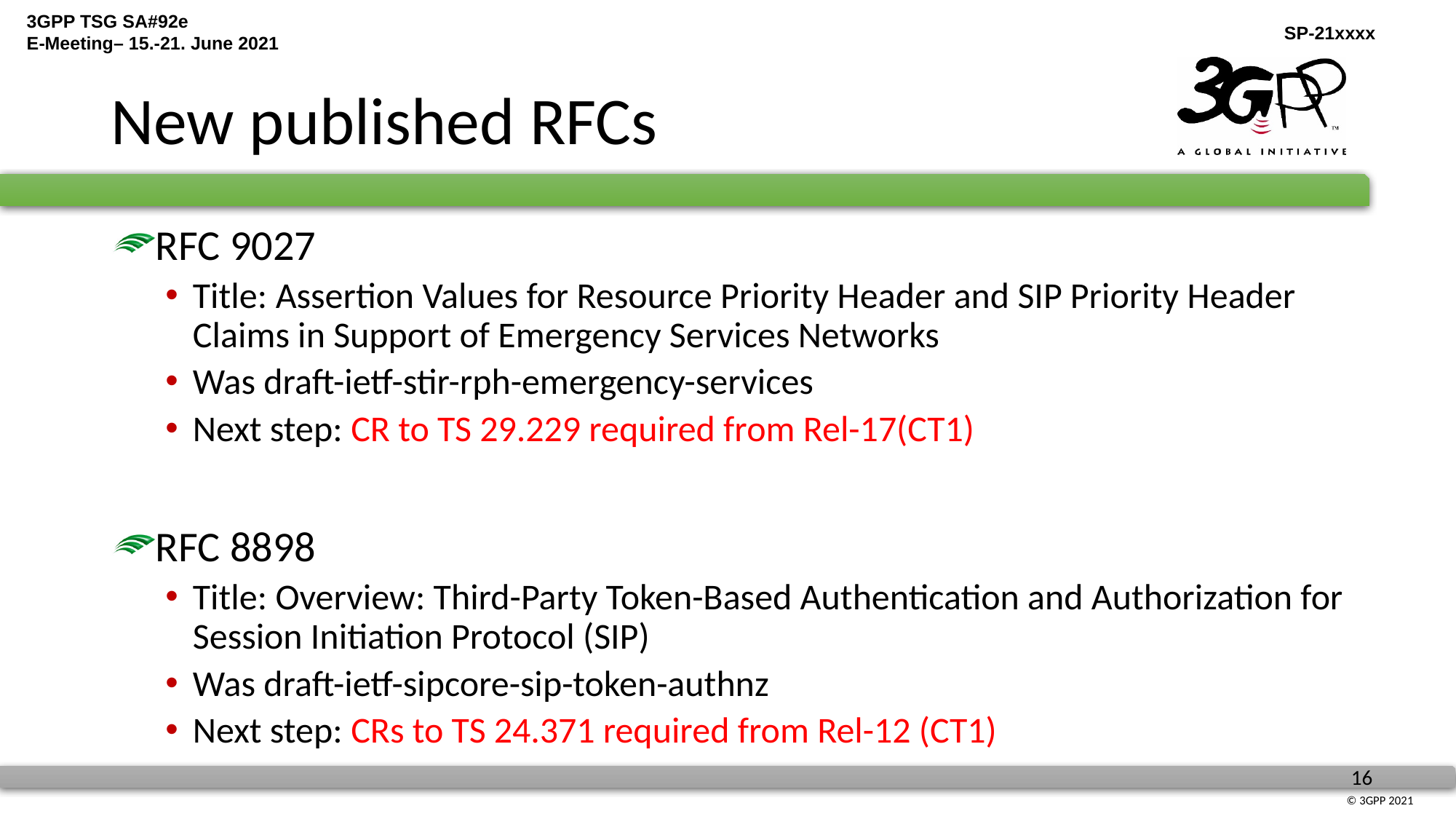

# New published RFCs
RFC 9027
Title: Assertion Values for Resource Priority Header and SIP Priority Header Claims in Support of Emergency Services Networks
Was draft-ietf-stir-rph-emergency-services
Next step: CR to TS 29.229 required from Rel-17(CT1)

RFC 8898
Title: Overview: Third-Party Token-Based Authentication and Authorization for Session Initiation Protocol (SIP)
Was draft-ietf-sipcore-sip-token-authnz
Next step: CRs to TS 24.371 required from Rel-12 (CT1)